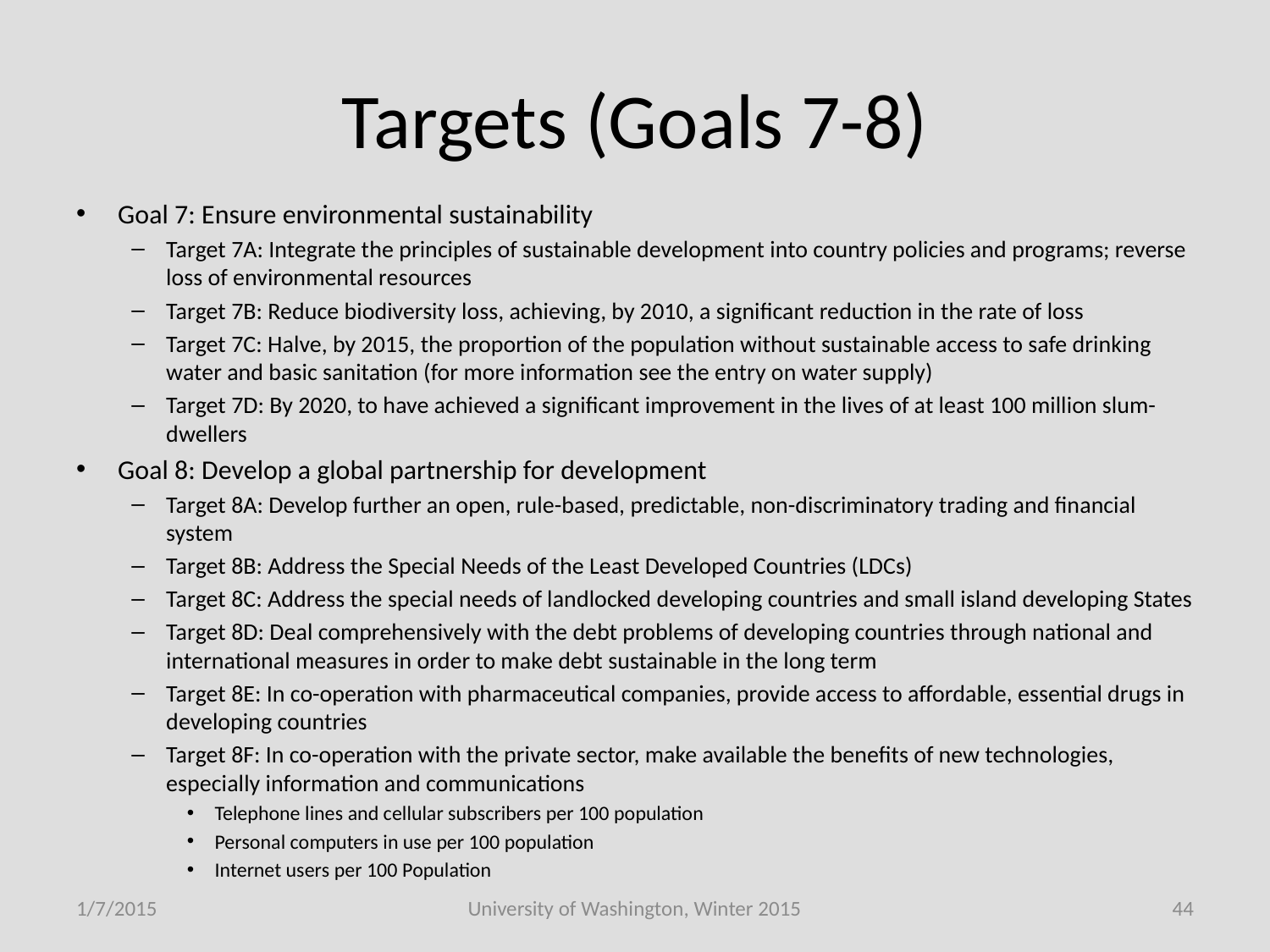

# Targets (Goals 7-8)
Goal 7: Ensure environmental sustainability
Target 7A: Integrate the principles of sustainable development into country policies and programs; reverse loss of environmental resources
Target 7B: Reduce biodiversity loss, achieving, by 2010, a significant reduction in the rate of loss
Target 7C: Halve, by 2015, the proportion of the population without sustainable access to safe drinking water and basic sanitation (for more information see the entry on water supply)
Target 7D: By 2020, to have achieved a significant improvement in the lives of at least 100 million slum-dwellers
Goal 8: Develop a global partnership for development
Target 8A: Develop further an open, rule-based, predictable, non-discriminatory trading and financial system
Target 8B: Address the Special Needs of the Least Developed Countries (LDCs)
Target 8C: Address the special needs of landlocked developing countries and small island developing States
Target 8D: Deal comprehensively with the debt problems of developing countries through national and international measures in order to make debt sustainable in the long term
Target 8E: In co-operation with pharmaceutical companies, provide access to affordable, essential drugs in developing countries
Target 8F: In co-operation with the private sector, make available the benefits of new technologies, especially information and communications
Telephone lines and cellular subscribers per 100 population
Personal computers in use per 100 population
Internet users per 100 Population
1/7/2015
University of Washington, Winter 2015
44